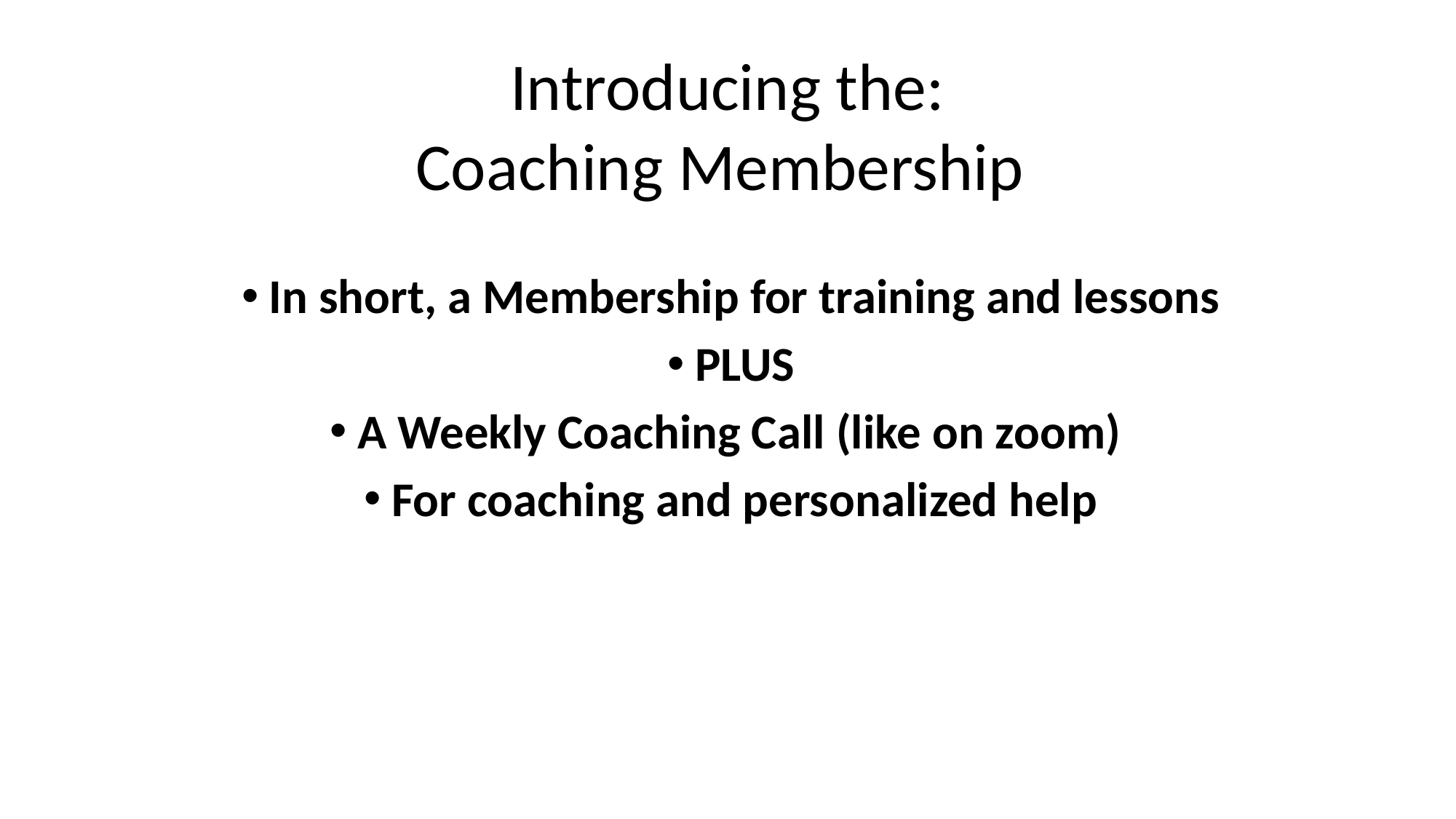

# Introducing the: Coaching Membership
In short, a Membership for training and lessons
PLUS
A Weekly Coaching Call (like on zoom)
For coaching and personalized help